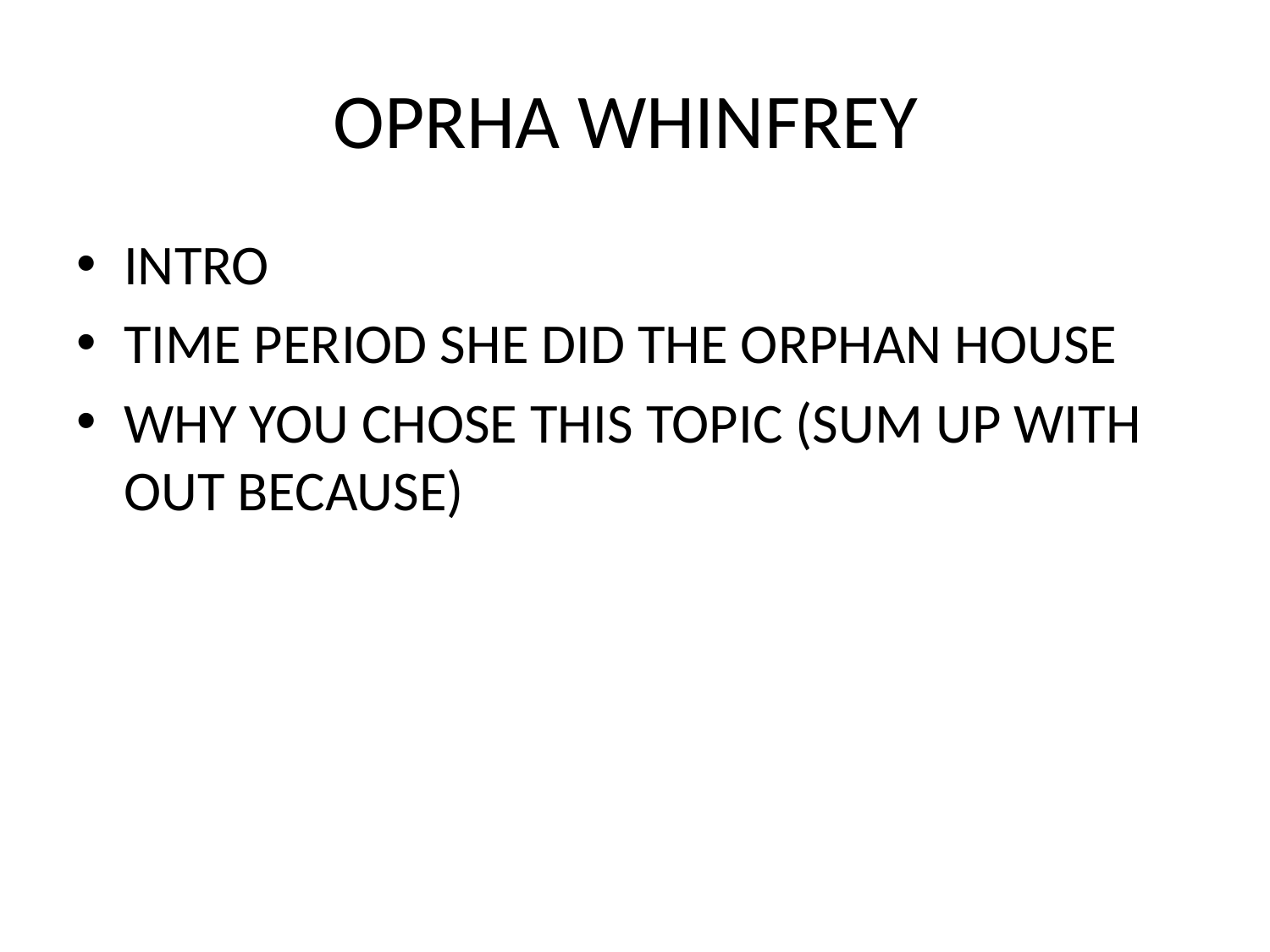

# OPRHA WHINFREY
INTRO
TIME PERIOD SHE DID THE ORPHAN HOUSE
WHY YOU CHOSE THIS TOPIC (SUM UP WITH OUT BECAUSE)